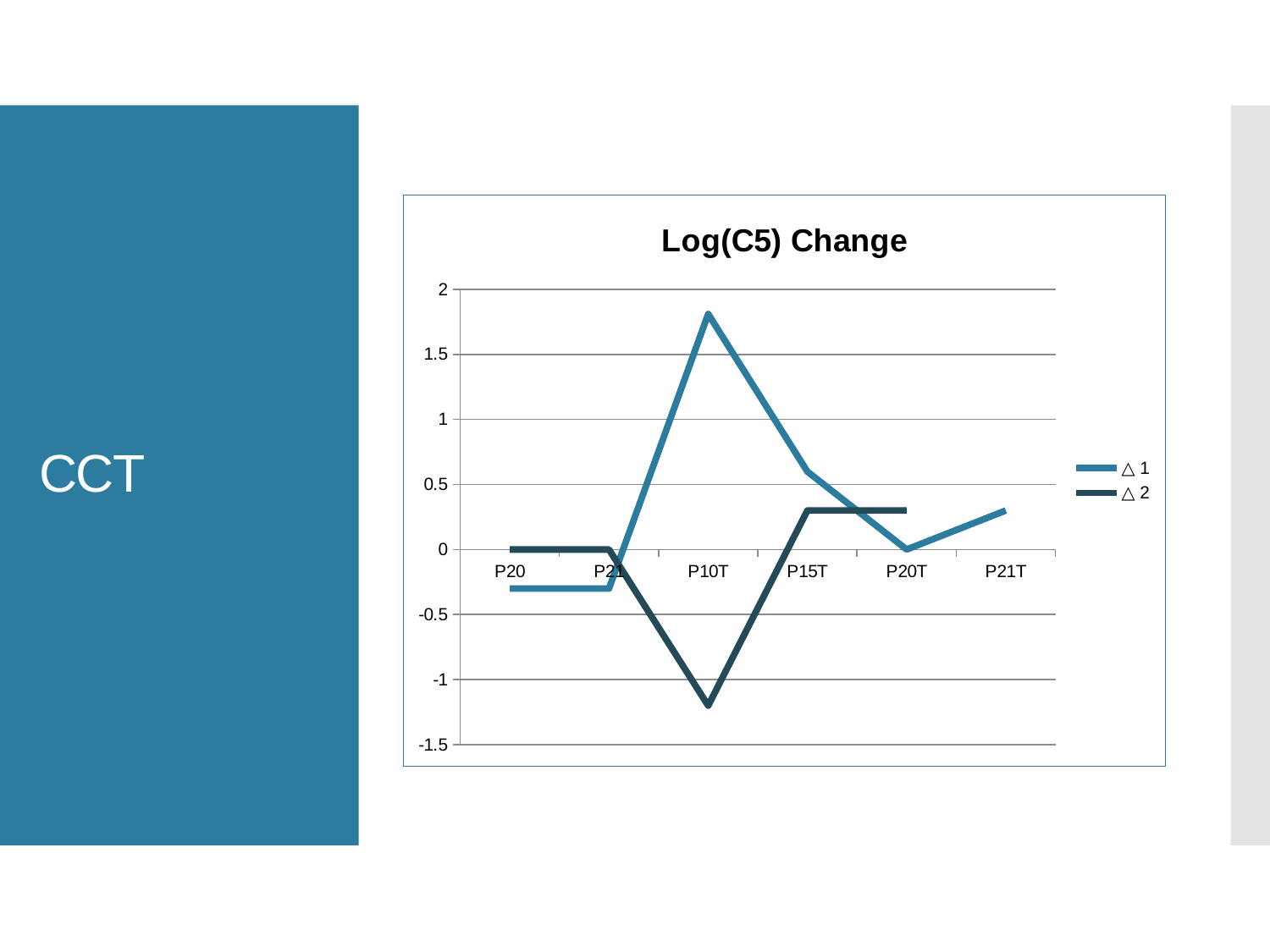

# CCT

### Chart: Log(C5) Change

| Category | △ 1 | △ 2 |
|---|---|---|
| P20 | -0.3 | 0.0 |
| P21 | -0.3 | 0.0 |
| P10T | 1.81 | -1.2 |
| P15T | 0.599 | 0.3 |
| P20T | 0.0 | 0.3 |
| P21T | 0.3 | None |